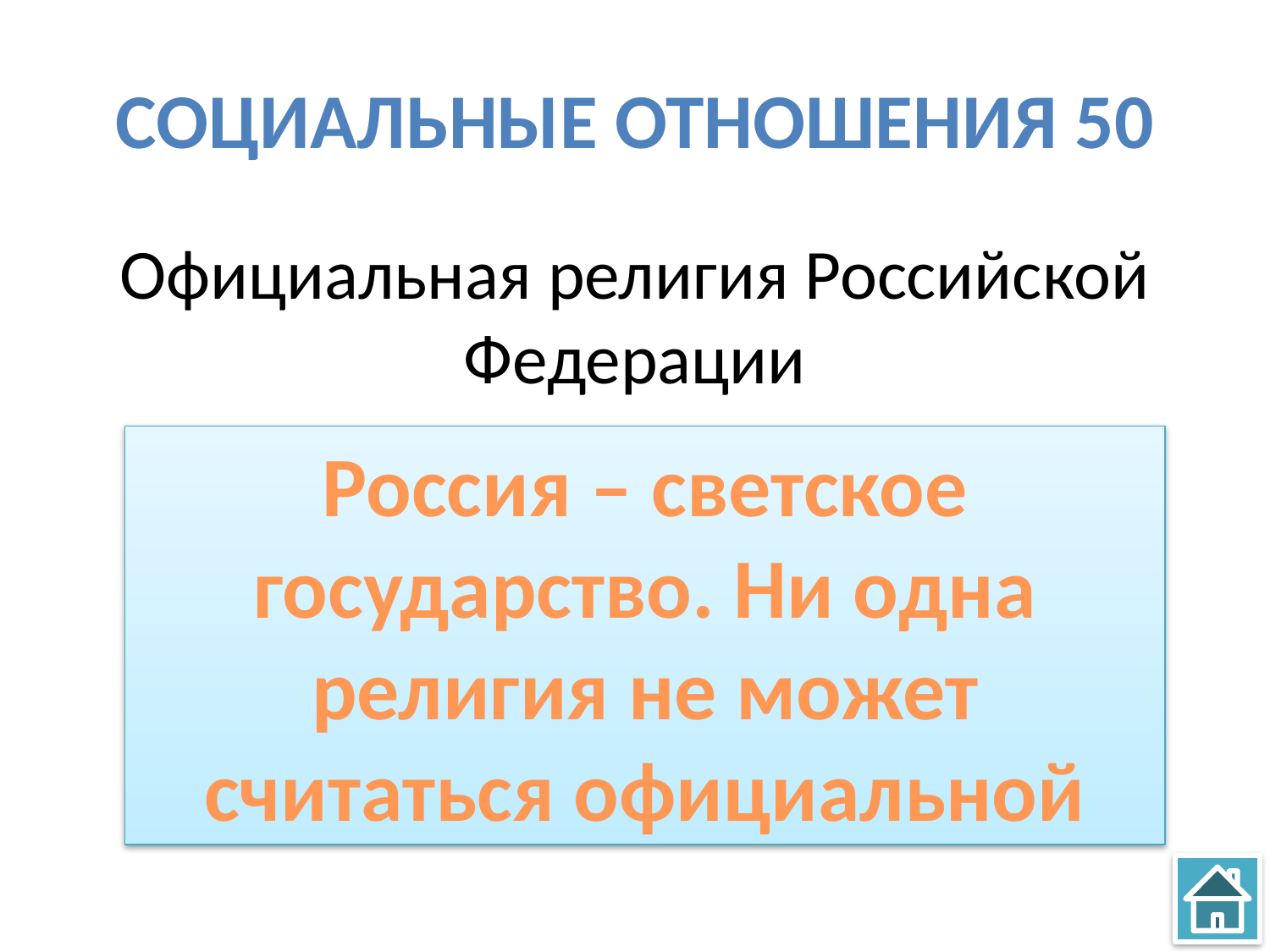

# Социальные отношения 50
Официальная религия Российской Федерации
Россия – светское государство. Ни одна религия не может считаться официальной